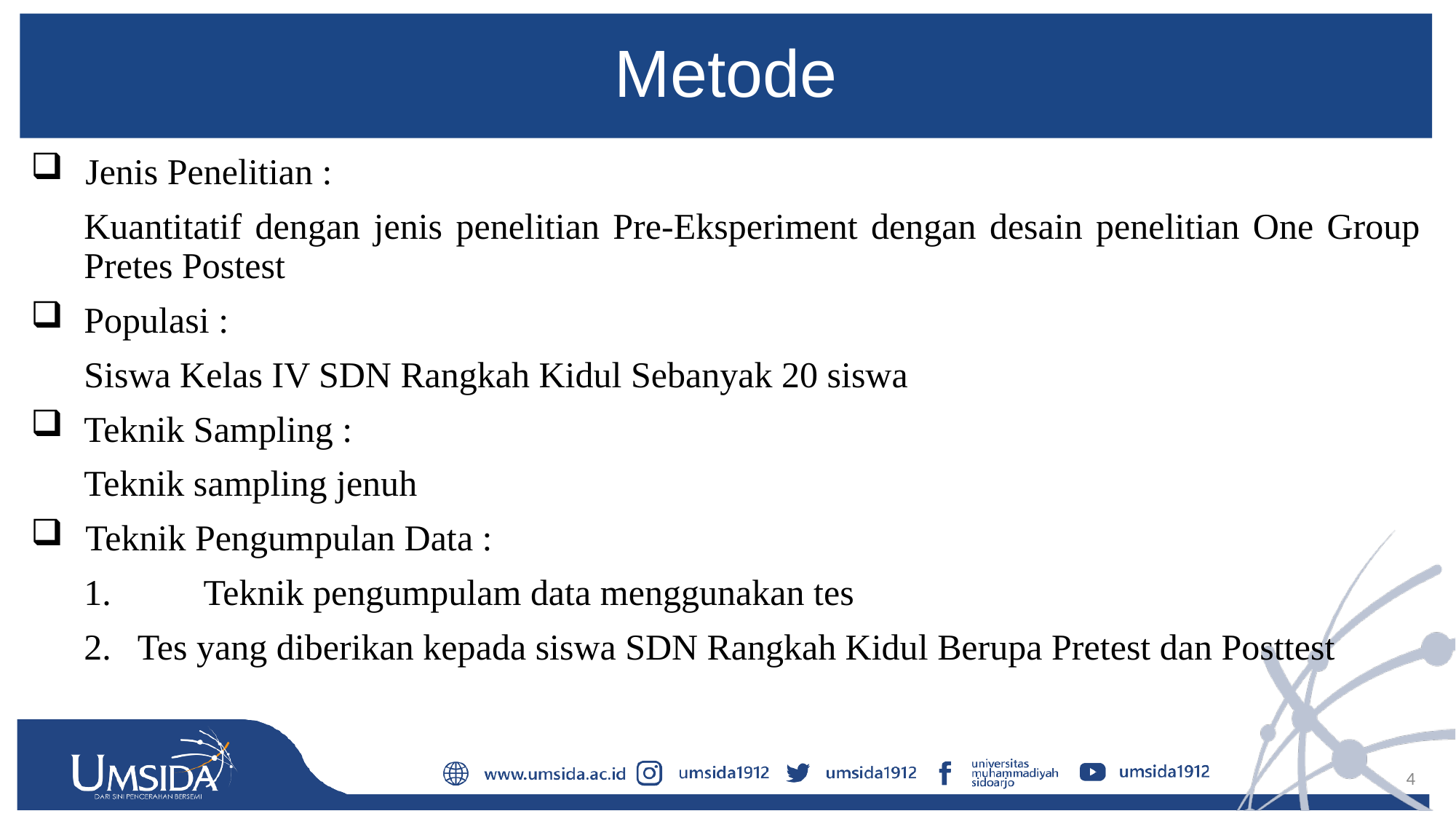

# Metode
Jenis Penelitian :
Kuantitatif dengan jenis penelitian Pre-Eksperiment dengan desain penelitian One Group Pretes Postest
Populasi :
	Siswa Kelas IV SDN Rangkah Kidul Sebanyak 20 siswa
Teknik Sampling :
	Teknik sampling jenuh
Teknik Pengumpulan Data :
	Teknik pengumpulam data menggunakan tes
Tes yang diberikan kepada siswa SDN Rangkah Kidul Berupa Pretest dan Posttest